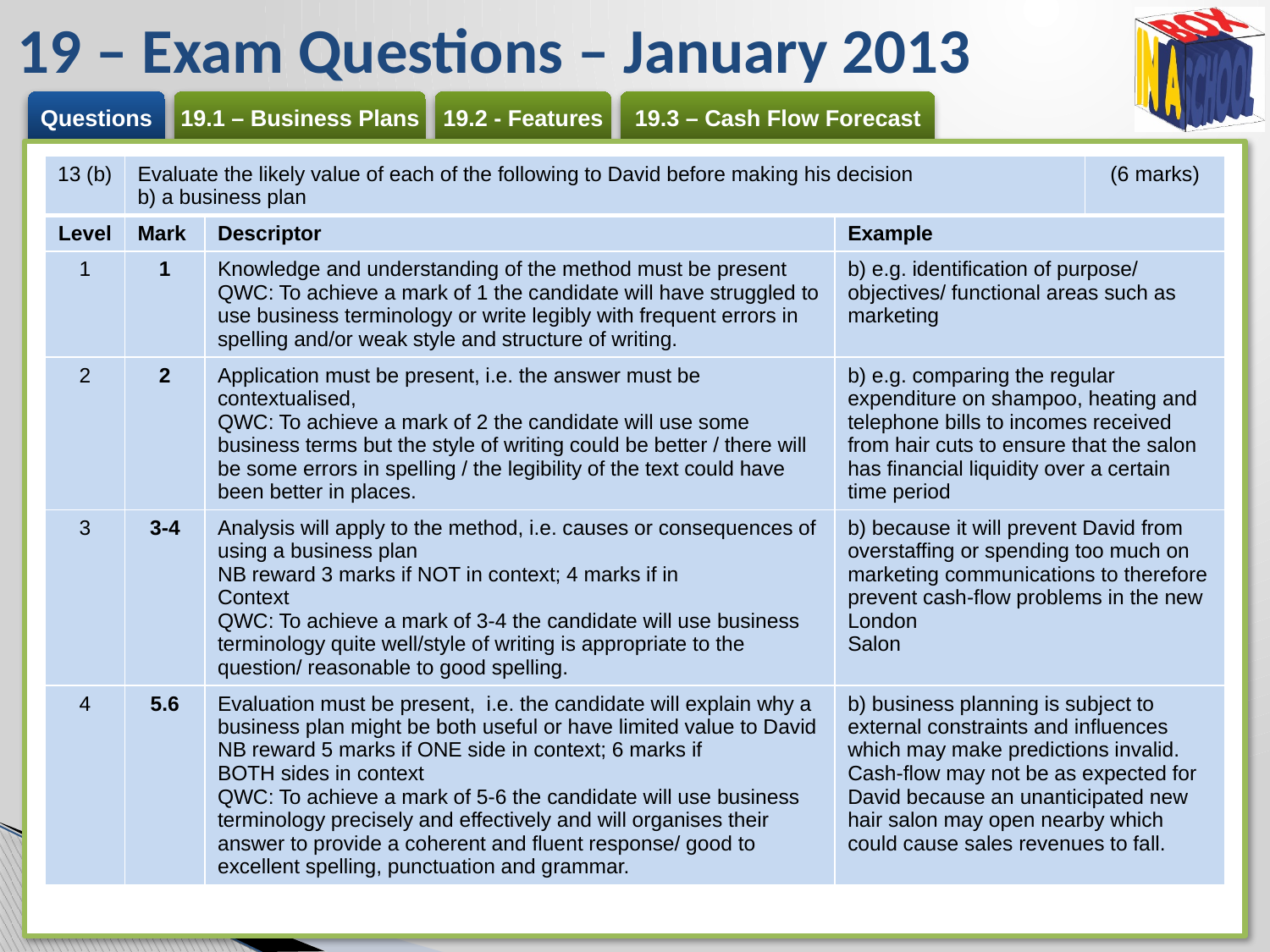

# 19 – Exam Questions – January 2013
| 13 (b) | Evaluate the likely value of each of the following to David before making his decision b) a business plan |  |  | (6 marks) |
| --- | --- | --- | --- | --- |
| Level | Mark | Descriptor | Example |  |
| 1 | 1 | Knowledge and understanding of the method must be present QWC: To achieve a mark of 1 the candidate will have struggled to use business terminology or write legibly with frequent errors in spelling and/or weak style and structure of writing. | b) e.g. identification of purpose/ objectives/ functional areas such as marketing |  |
| 2 | 2 | Application must be present, i.e. the answer must be contextualised, QWC: To achieve a mark of 2 the candidate will use some business terms but the style of writing could be better / there will be some errors in spelling / the legibility of the text could have been better in places. | b) e.g. comparing the regular expenditure on shampoo, heating and telephone bills to incomes received from hair cuts to ensure that the salon has financial liquidity over a certain time period |  |
| 3 | 3-4 | Analysis will apply to the method, i.e. causes or consequences of using a business plan NB reward 3 marks if NOT in context; 4 marks if in Context QWC: To achieve a mark of 3-4 the candidate will use business terminology quite well/style of writing is appropriate to the question/ reasonable to good spelling. | b) because it will prevent David from overstaffing or spending too much on marketing communications to therefore prevent cash-flow problems in the new London Salon |  |
| 4 | 5.6 | Evaluation must be present, i.e. the candidate will explain why a business plan might be both useful or have limited value to David NB reward 5 marks if ONE side in context; 6 marks if BOTH sides in context QWC: To achieve a mark of 5-6 the candidate will use business terminology precisely and effectively and will organises their answer to provide a coherent and fluent response/ good to excellent spelling, punctuation and grammar. | b) business planning is subject to external constraints and influences which may make predictions invalid. Cash-flow may not be as expected for David because an unanticipated new hair salon may open nearby which could cause sales revenues to fall. |  |